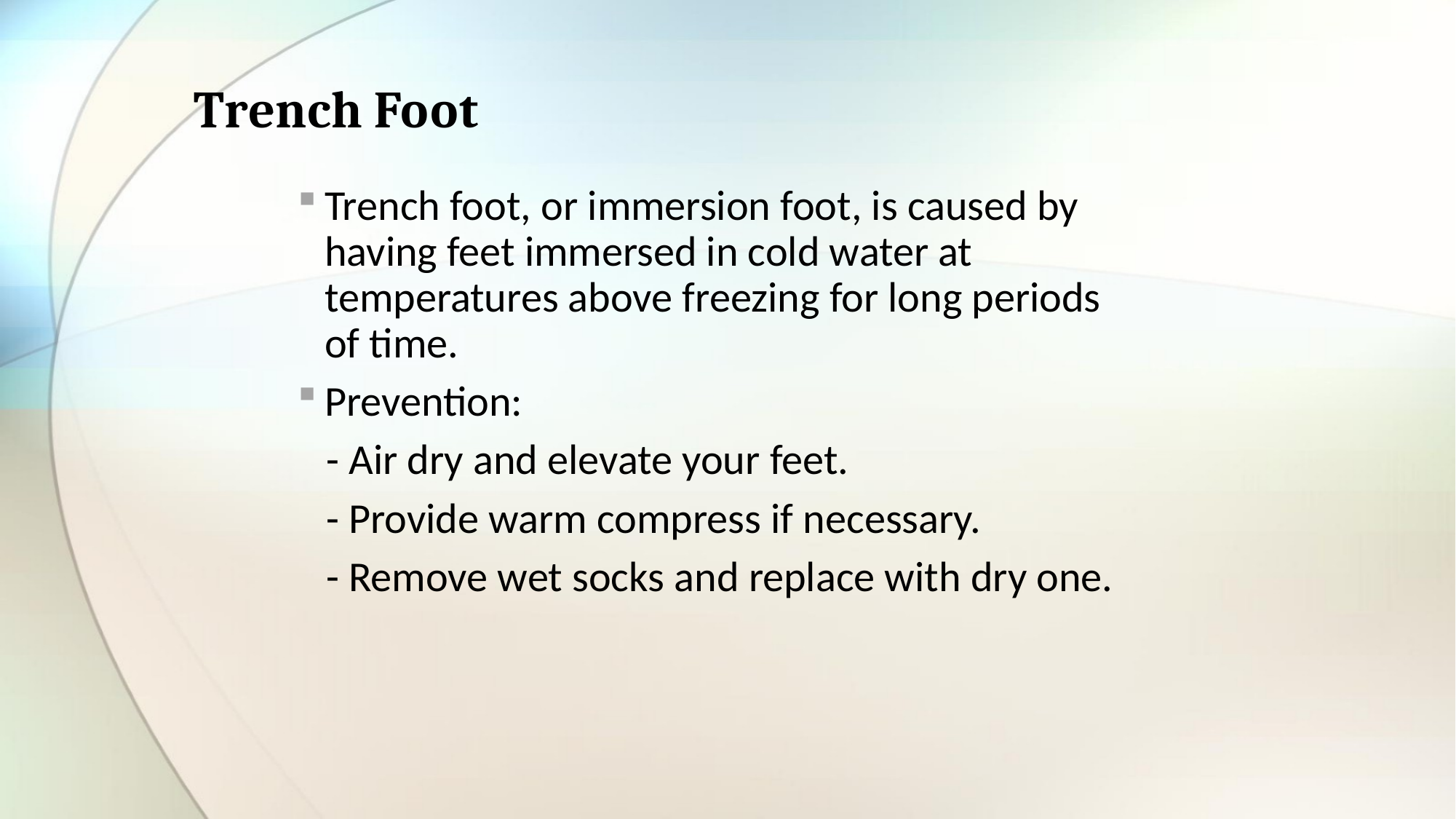

# Trench Foot
Trench foot, or immersion foot, is caused by having feet immersed in cold water at temperatures above freezing for long periods of time.
Prevention:
   - Air dry and elevate your feet.
   - Provide warm compress if necessary.
   - Remove wet socks and replace with dry one.